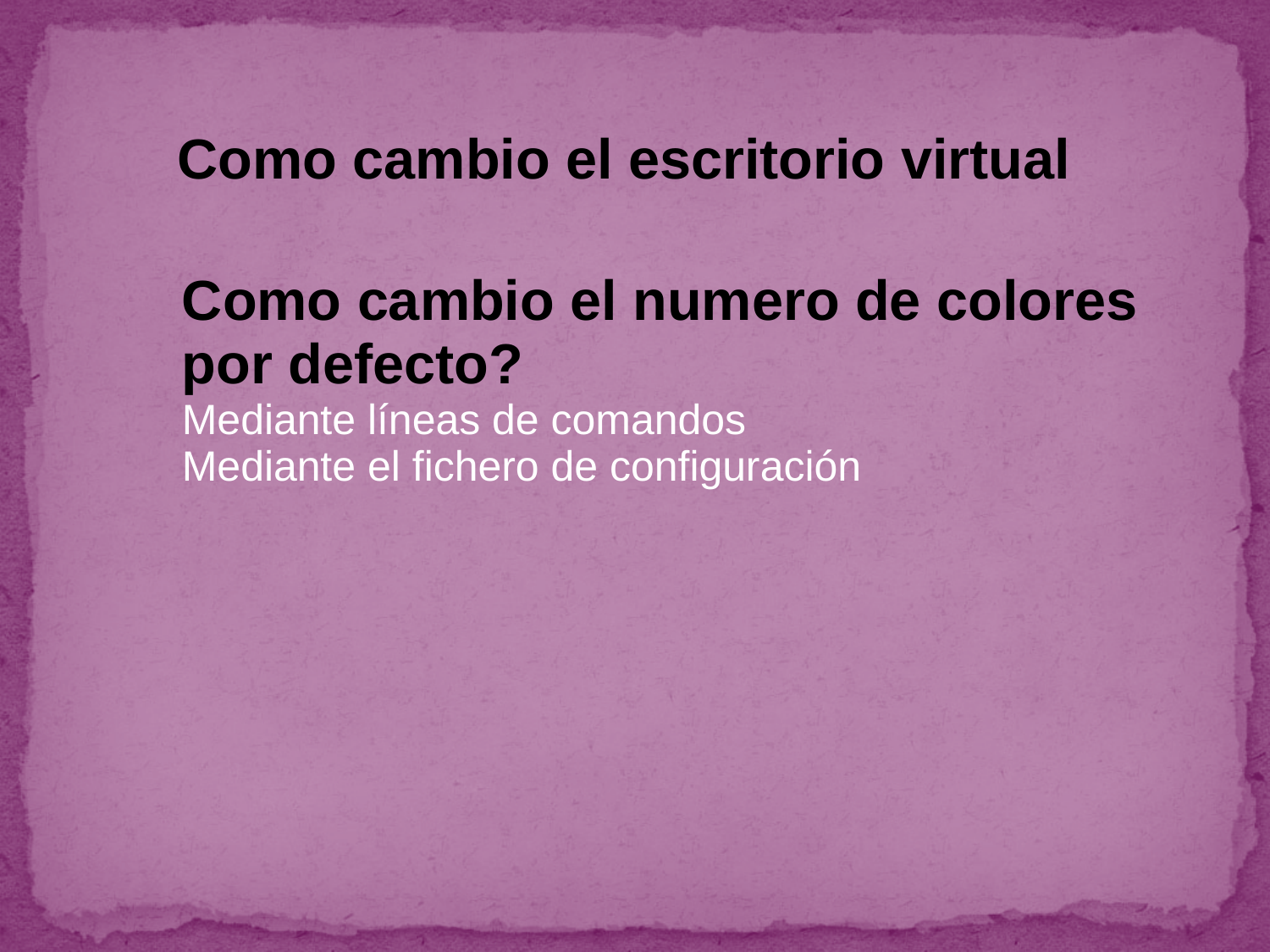

Como cambio el escritorio virtual
| Como cambio el numero de colores por defecto? Mediante líneas de comandos Mediante el fichero de configuración |
| --- |
|  |